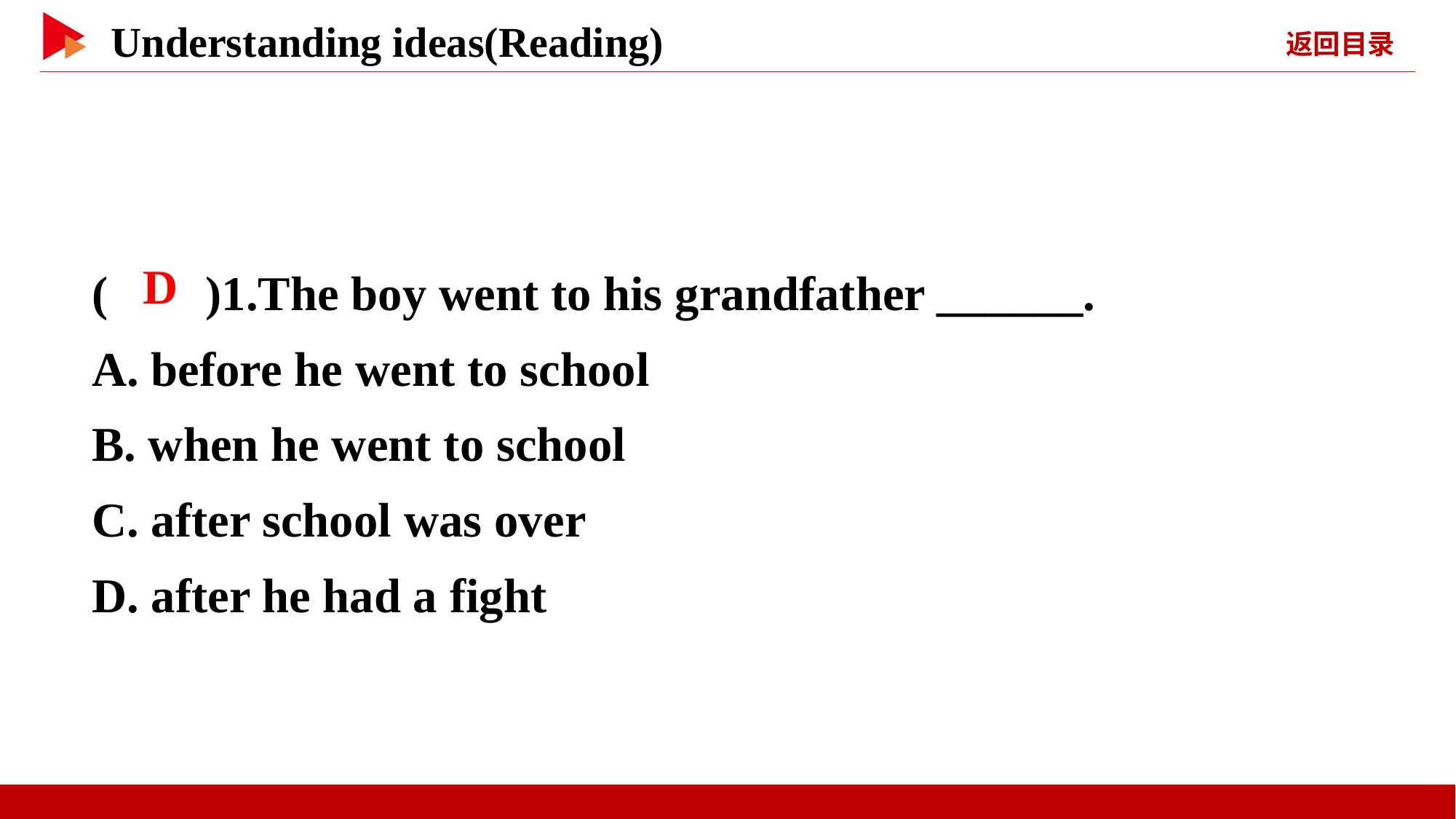

(        )1.The boy went to his grandfather ______.
A. before he went to school
B. when he went to school
C. after school was over
D. after he had a fight
   D